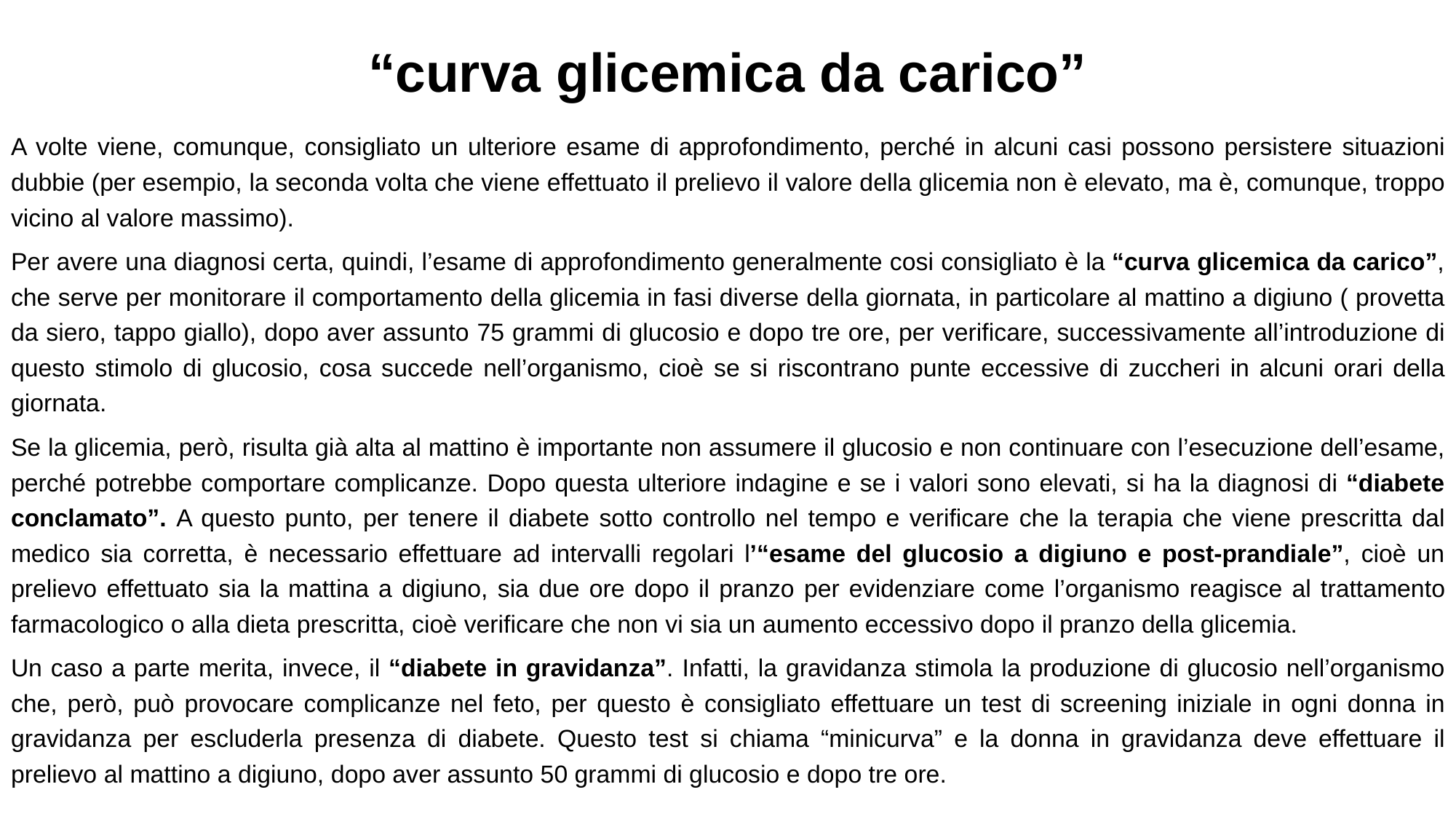

# “curva glicemica da carico”
A volte viene, comunque, consigliato un ulteriore esame di approfondimento, perché in alcuni casi possono persistere situazioni dubbie (per esempio, la seconda volta che viene effettuato il prelievo il valore della glicemia non è elevato, ma è, comunque, troppo vicino al valore massimo).
Per avere una diagnosi certa, quindi, l’esame di approfondimento generalmente cosi consigliato è la “curva glicemica da carico”, che serve per monitorare il comportamento della glicemia in fasi diverse della giornata, in particolare al mattino a digiuno ( provetta da siero, tappo giallo), dopo aver assunto 75 grammi di glucosio e dopo tre ore, per verificare, successivamente all’introduzione di questo stimolo di glucosio, cosa succede nell’organismo, cioè se si riscontrano punte eccessive di zuccheri in alcuni orari della giornata.
Se la glicemia, però, risulta già alta al mattino è importante non assumere il glucosio e non continuare con l’esecuzione dell’esame, perché potrebbe comportare complicanze. Dopo questa ulteriore indagine e se i valori sono elevati, si ha la diagnosi di “diabete conclamato”. A questo punto, per tenere il diabete sotto controllo nel tempo e verificare che la terapia che viene prescritta dal medico sia corretta, è necessario effettuare ad intervalli regolari l’“esame del glucosio a digiuno e post-prandiale”, cioè un prelievo effettuato sia la mattina a digiuno, sia due ore dopo il pranzo per evidenziare come l’organismo reagisce al trattamento farmacologico o alla dieta prescritta, cioè verificare che non vi sia un aumento eccessivo dopo il pranzo della glicemia.
Un caso a parte merita, invece, il “diabete in gravidanza”. Infatti, la gravidanza stimola la produzione di glucosio nell’organismo che, però, può provocare complicanze nel feto, per questo è consigliato effettuare un test di screening iniziale in ogni donna in gravidanza per escluderla presenza di diabete. Questo test si chiama “minicurva” e la donna in gravidanza deve effettuare il prelievo al mattino a digiuno, dopo aver assunto 50 grammi di glucosio e dopo tre ore.